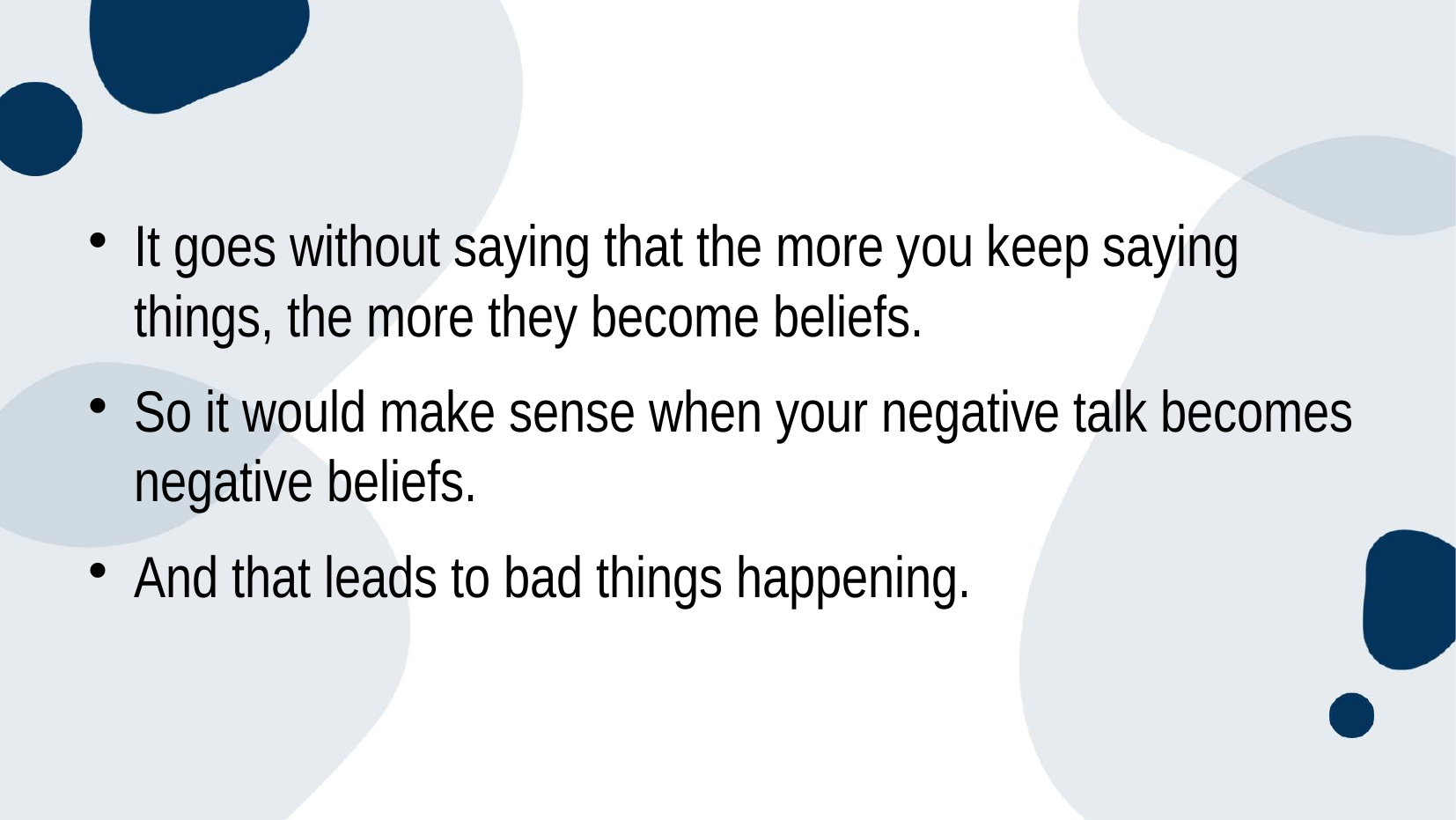

#
It goes without saying that the more you keep saying things, the more they become beliefs.
So it would make sense when your negative talk becomes negative beliefs.
And that leads to bad things happening.